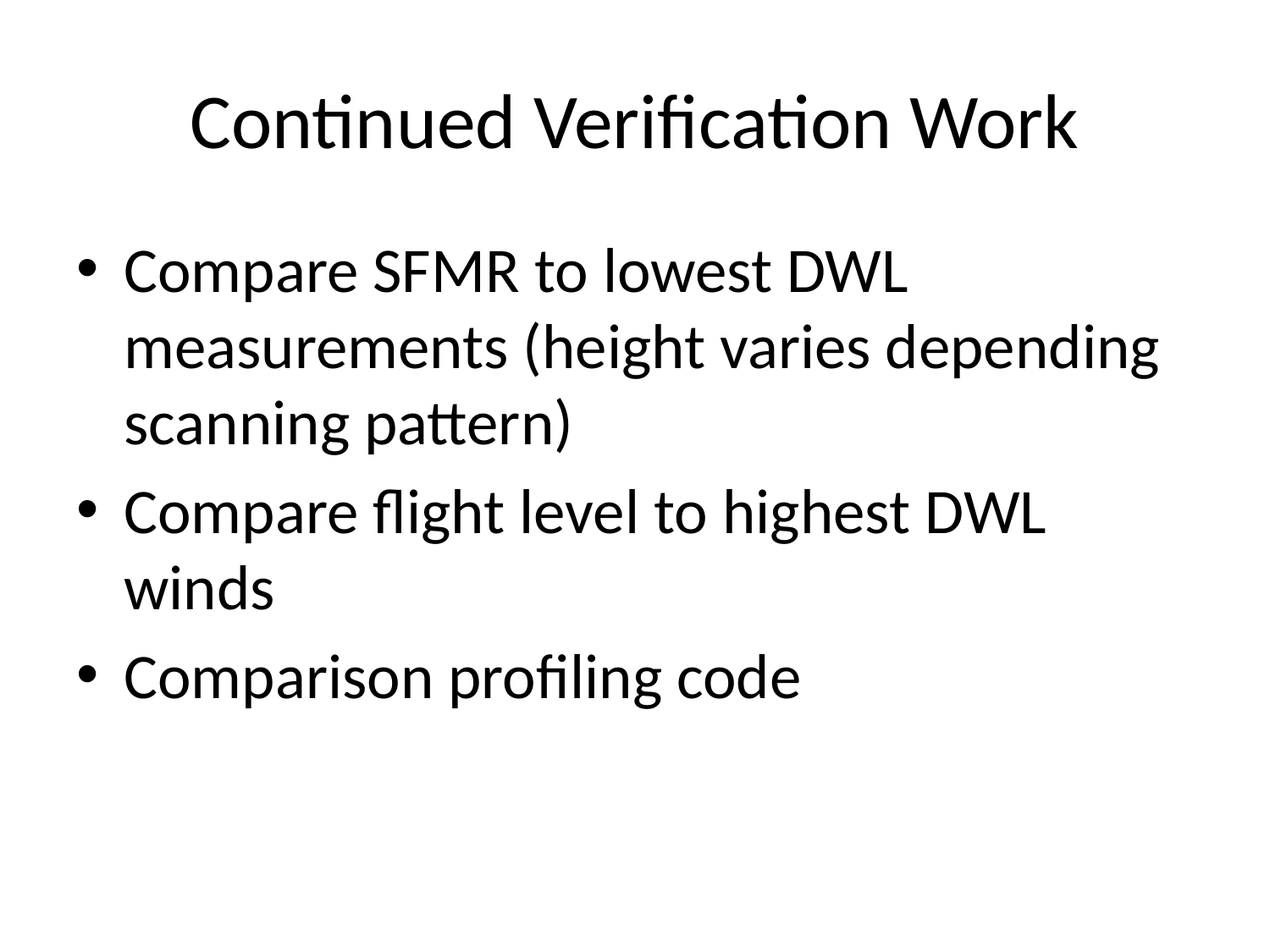

# Continued Verification Work
Compare SFMR to lowest DWL measurements (height varies depending scanning pattern)
Compare flight level to highest DWL winds
Comparison profiling code